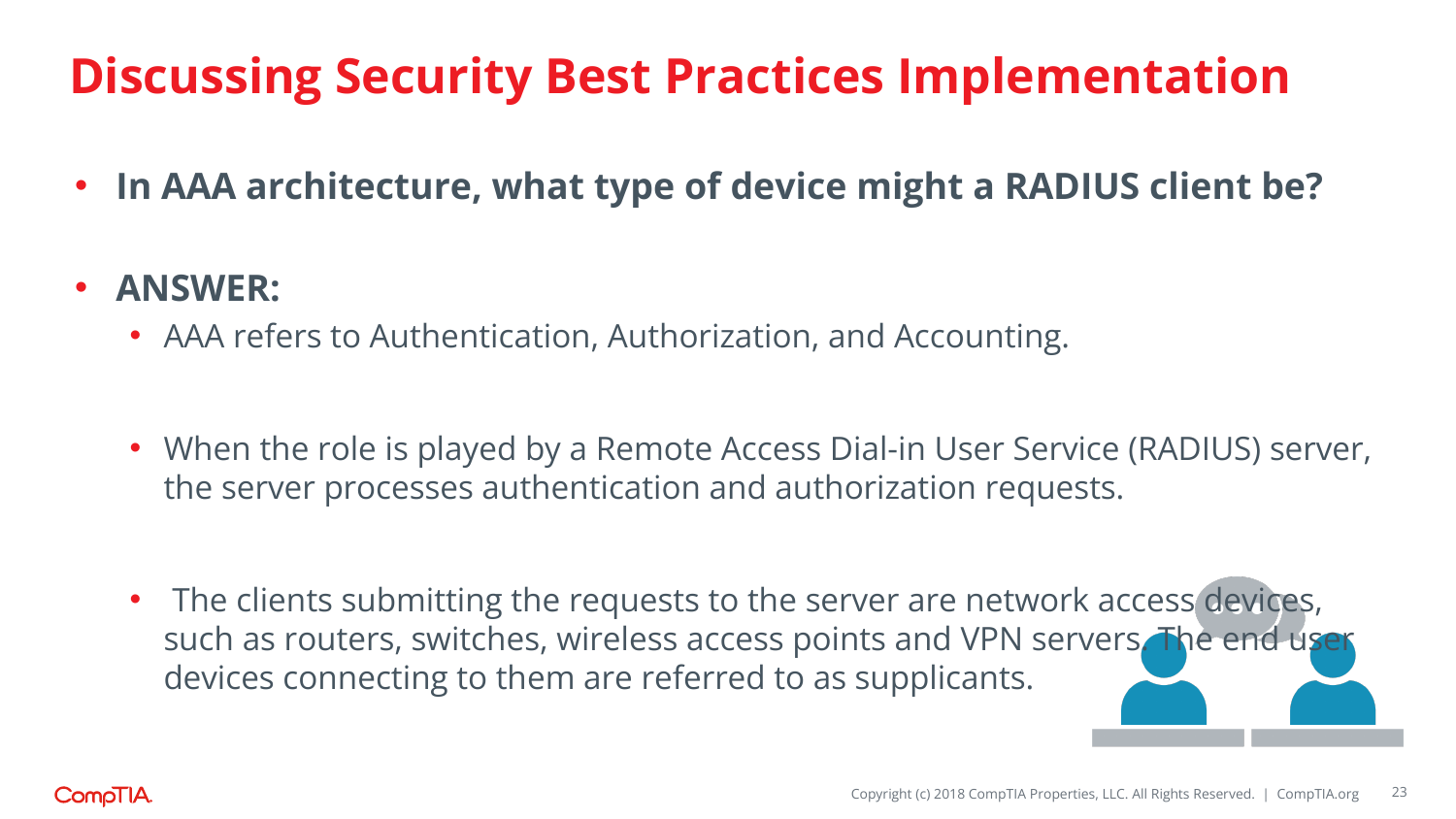

# Discussing Security Best Practices Implementation
In AAA architecture, what type of device might a RADIUS client be?

ANSWER:
AAA refers to Authentication, Authorization, and Accounting.

When the role is played by a Remote Access Dial-in User Service (RADIUS) server, the server processes authentication and authorization requests.

 The clients submitting the requests to the server are network access devices, such as routers, switches, wireless access points and VPN servers. The end user devices connecting to them are referred to as supplicants.
23